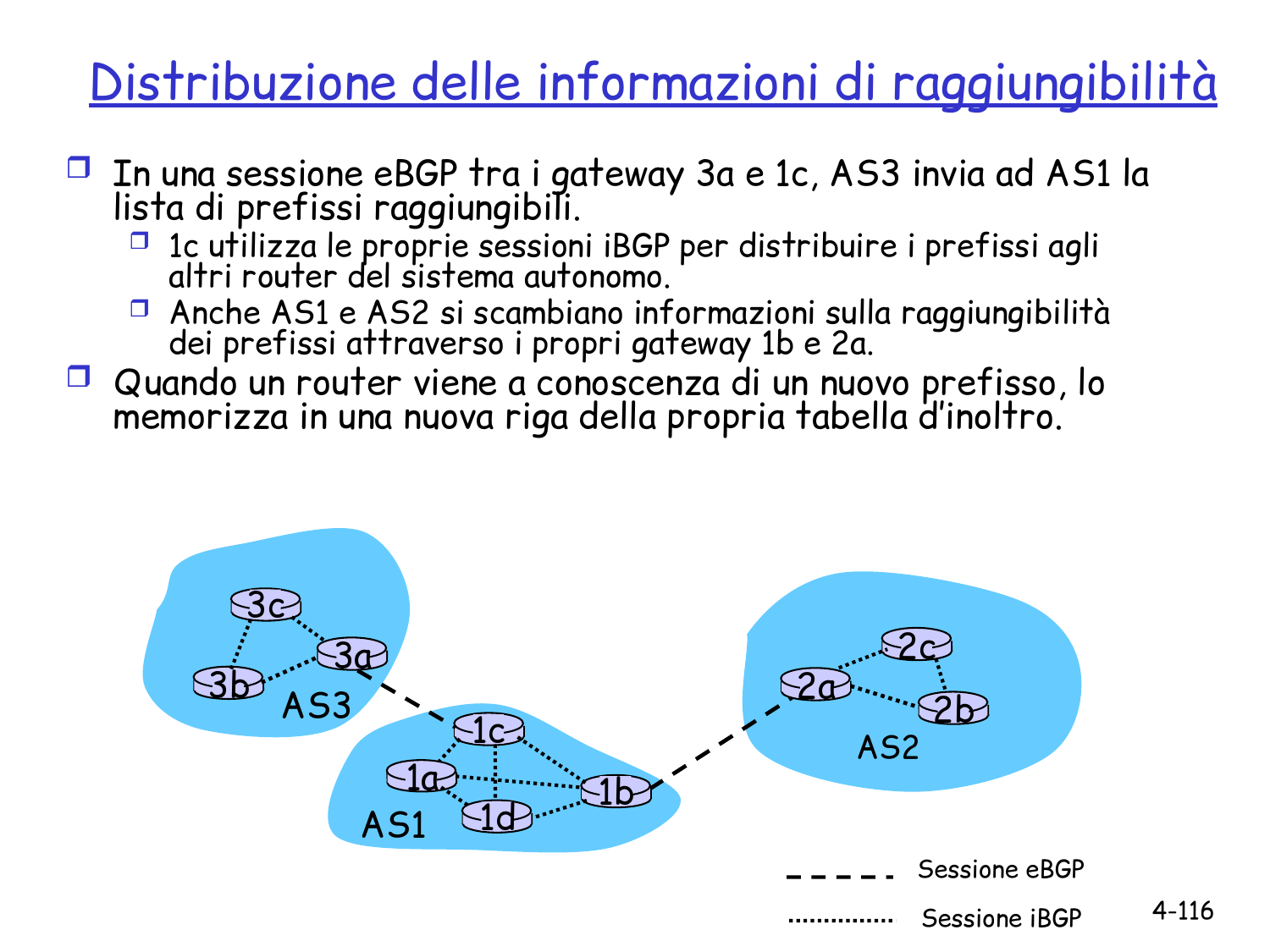

# Distribuzione delle informazioni di raggiungibilità
In una sessione eBGP tra i gateway 3a e 1c, AS3 invia ad AS1 la lista di prefissi raggiungibili.
1c utilizza le proprie sessioni iBGP per distribuire i prefissi agli altri router del sistema autonomo.
Anche AS1 e AS2 si scambiano informazioni sulla raggiungibilità dei prefissi attraverso i propri gateway 1b e 2a.
Quando un router viene a conoscenza di un nuovo prefisso, lo memorizza in una nuova riga della propria tabella d’inoltro.

3c

2c

3a

3b

2a

AS3

2b

1c

AS2

1a

1b

1d

AS1

Sessione eBGP

Sessione iBGP

4-116